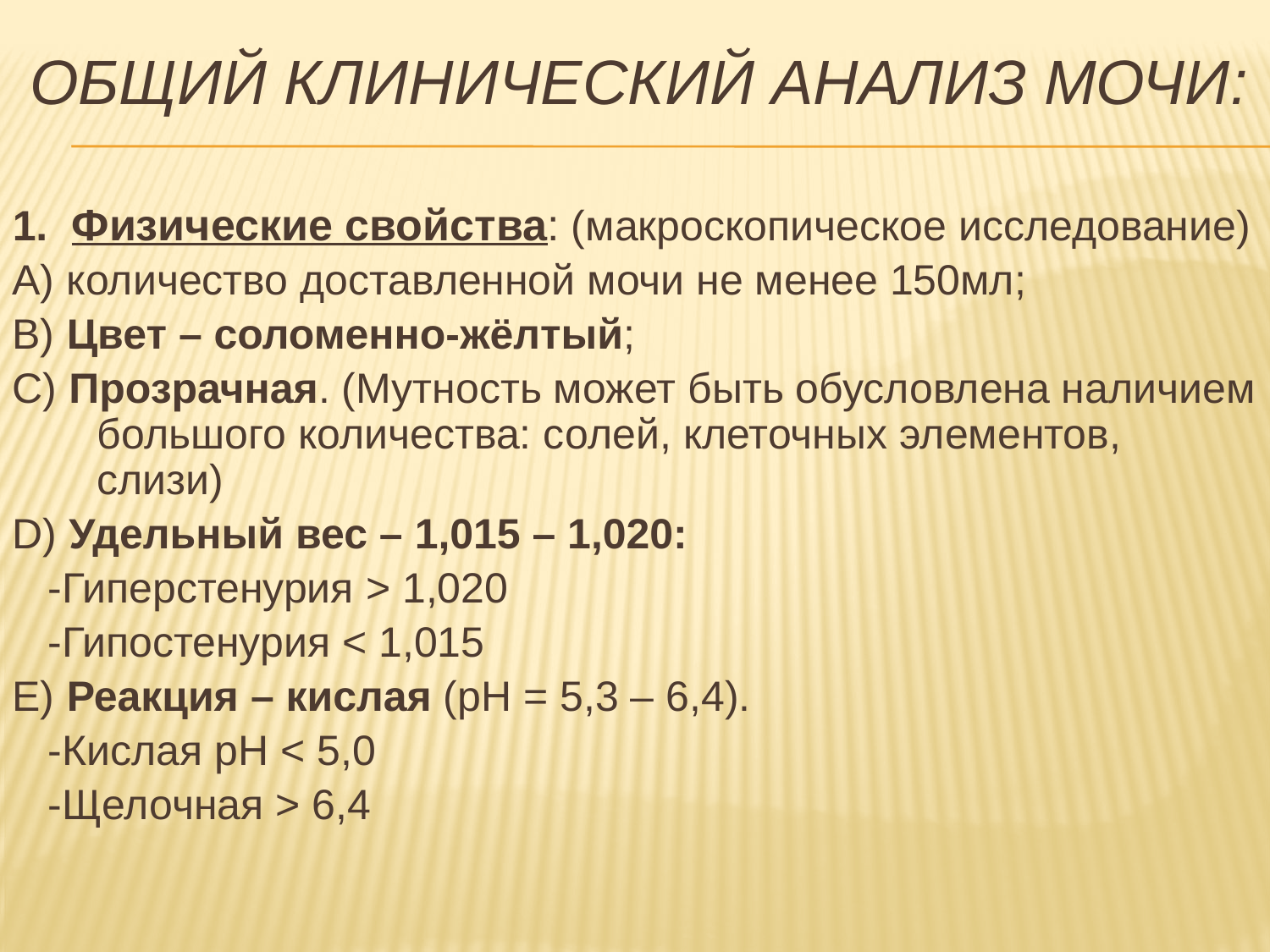

# Общий клинический анализ мочи:
1.  Физические свойства: (макроскопическое исследование)
А) количество доставленной мочи не менее 150мл;
В) Цвет – соломенно-жёлтый;
С) Прозрачная. (Мутность может быть обусловлена наличием большого количества: солей, клеточных элементов, слизи)
D) Удельный вес – 1,015 – 1,020:
   -Гиперстенурия > 1,020
   -Гипостенурия < 1,015
Е) Реакция – кислая (рН = 5,3 – 6,4).
   -Кислая рН < 5,0
   -Щелочная > 6,4